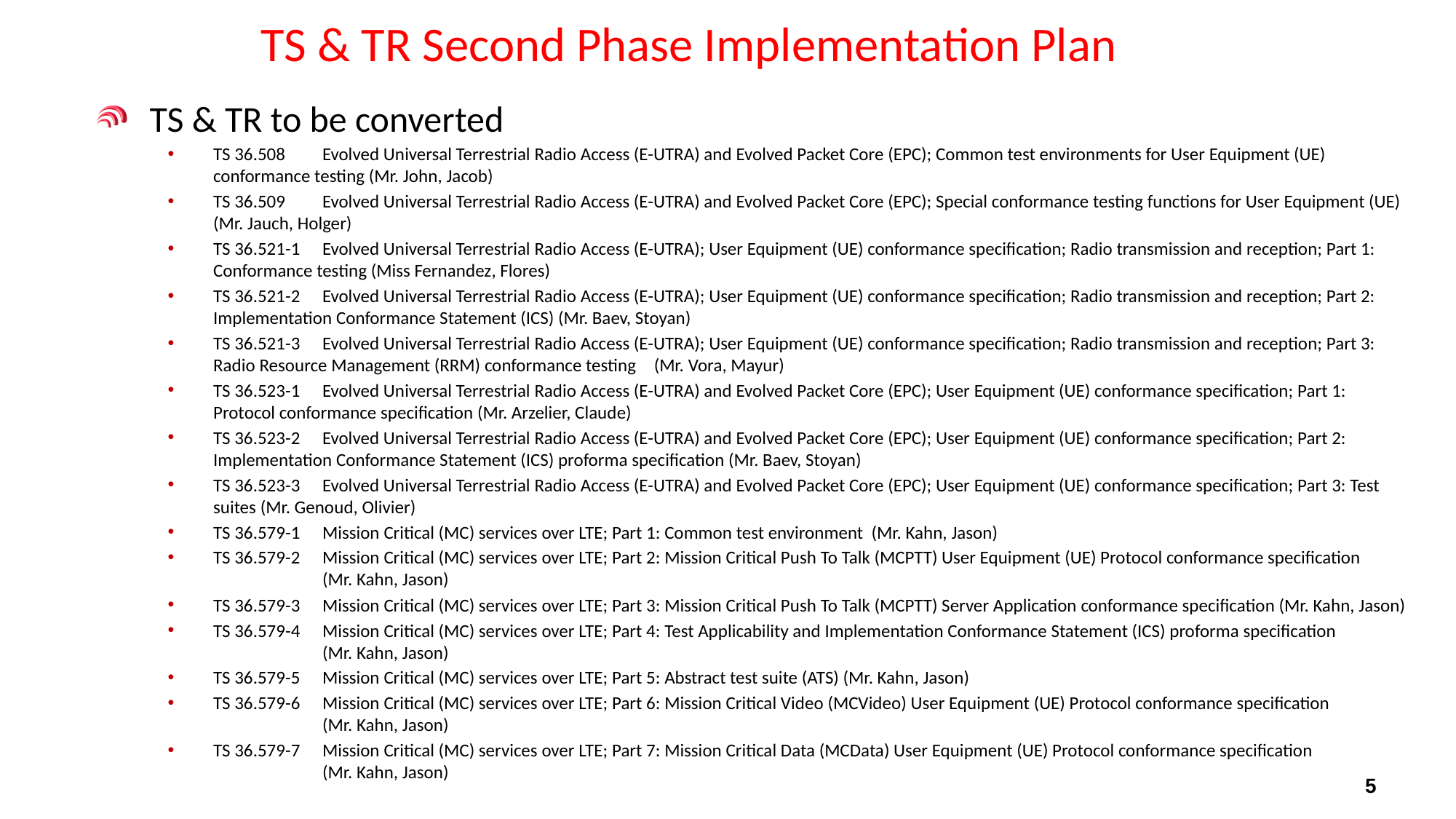

# TS & TR Second Phase Implementation Plan
TS & TR to be converted
TS 36.508	Evolved Universal Terrestrial Radio Access (E-UTRA) and Evolved Packet Core (EPC); Common test environments for User Equipment (UE) conformance testing (Mr. John, Jacob)
TS 36.509	Evolved Universal Terrestrial Radio Access (E-UTRA) and Evolved Packet Core (EPC); Special conformance testing functions for User Equipment (UE) (Mr. Jauch, Holger)
TS 36.521-1	Evolved Universal Terrestrial Radio Access (E-UTRA); User Equipment (UE) conformance specification; Radio transmission and reception; Part 1: Conformance testing (Miss Fernandez, Flores)
TS 36.521-2	Evolved Universal Terrestrial Radio Access (E-UTRA); User Equipment (UE) conformance specification; Radio transmission and reception; Part 2: Implementation Conformance Statement (ICS) (Mr. Baev, Stoyan)
TS 36.521-3	Evolved Universal Terrestrial Radio Access (E-UTRA); User Equipment (UE) conformance specification; Radio transmission and reception; Part 3: Radio Resource Management (RRM) conformance testing	 (Mr. Vora, Mayur)
TS 36.523-1	Evolved Universal Terrestrial Radio Access (E-UTRA) and Evolved Packet Core (EPC); User Equipment (UE) conformance specification; Part 1: Protocol conformance specification (Mr. Arzelier, Claude)
TS 36.523-2	Evolved Universal Terrestrial Radio Access (E-UTRA) and Evolved Packet Core (EPC); User Equipment (UE) conformance specification; Part 2: Implementation Conformance Statement (ICS) proforma specification (Mr. Baev, Stoyan)
TS 36.523-3	Evolved Universal Terrestrial Radio Access (E-UTRA) and Evolved Packet Core (EPC); User Equipment (UE) conformance specification; Part 3: Test suites (Mr. Genoud, Olivier)
TS 36.579-1	Mission Critical (MC) services over LTE; Part 1: Common test environment  (Mr. Kahn, Jason)
TS 36.579-2	Mission Critical (MC) services over LTE; Part 2: Mission Critical Push To Talk (MCPTT) User Equipment (UE) Protocol conformance specification	(Mr. Kahn, Jason)
TS 36.579-3	Mission Critical (MC) services over LTE; Part 3: Mission Critical Push To Talk (MCPTT) Server Application conformance specification (Mr. Kahn, Jason)
TS 36.579-4	Mission Critical (MC) services over LTE; Part 4: Test Applicability and Implementation Conformance Statement (ICS) proforma specification	(Mr. Kahn, Jason)
TS 36.579-5	Mission Critical (MC) services over LTE; Part 5: Abstract test suite (ATS) (Mr. Kahn, Jason)
TS 36.579-6	Mission Critical (MC) services over LTE; Part 6: Mission Critical Video (MCVideo) User Equipment (UE) Protocol conformance specification	(Mr. Kahn, Jason)
TS 36.579-7	Mission Critical (MC) services over LTE; Part 7: Mission Critical Data (MCData) User Equipment (UE) Protocol conformance specification	(Mr. Kahn, Jason)